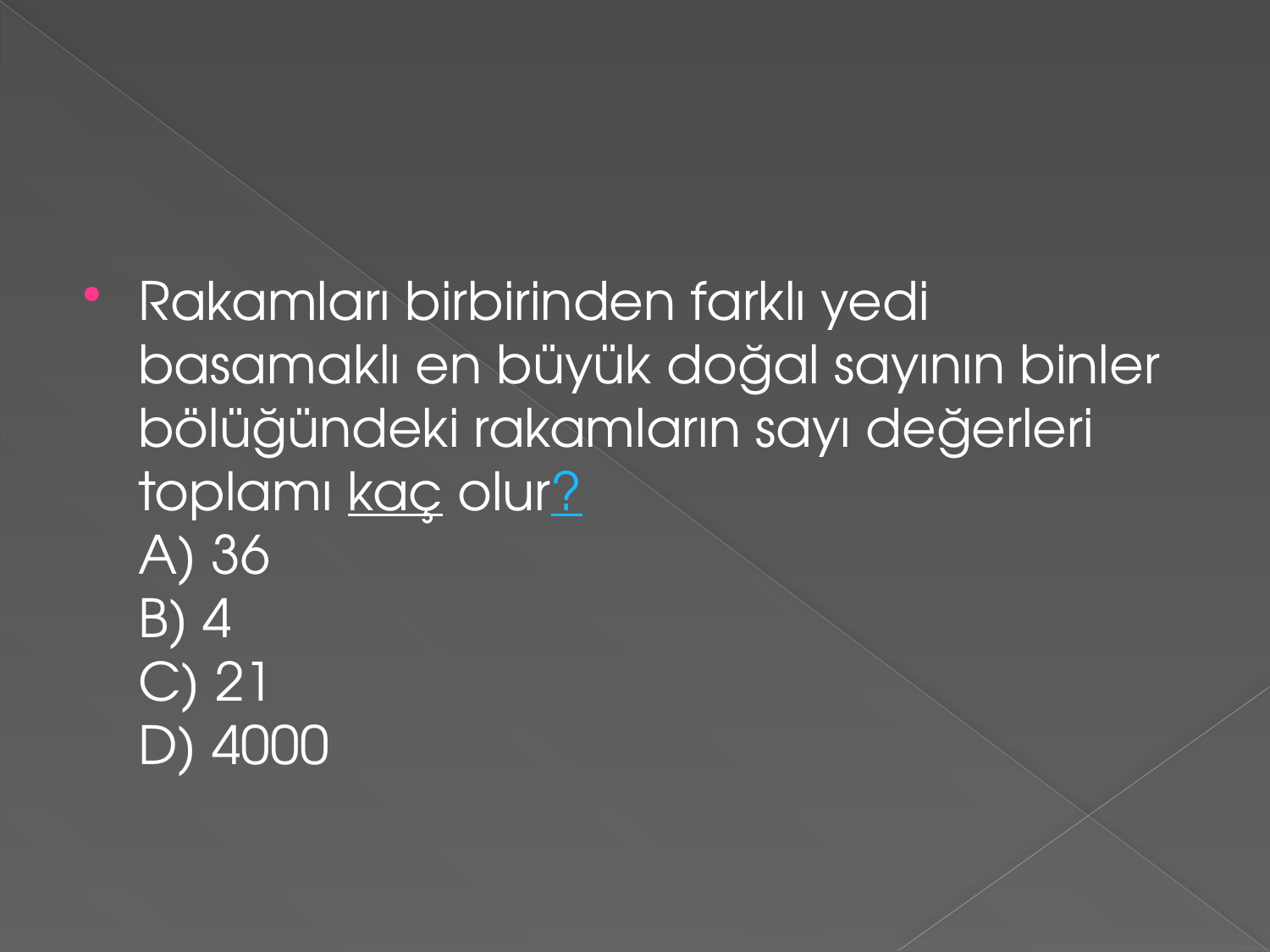

#
Rakamları birbirinden farklı yedi basamaklı en büyük doğal sayının binler bölüğündeki rakamların sayı değerleri toplamı kaç olur? 
A) 36
B) 4
C) 21
D) 4000